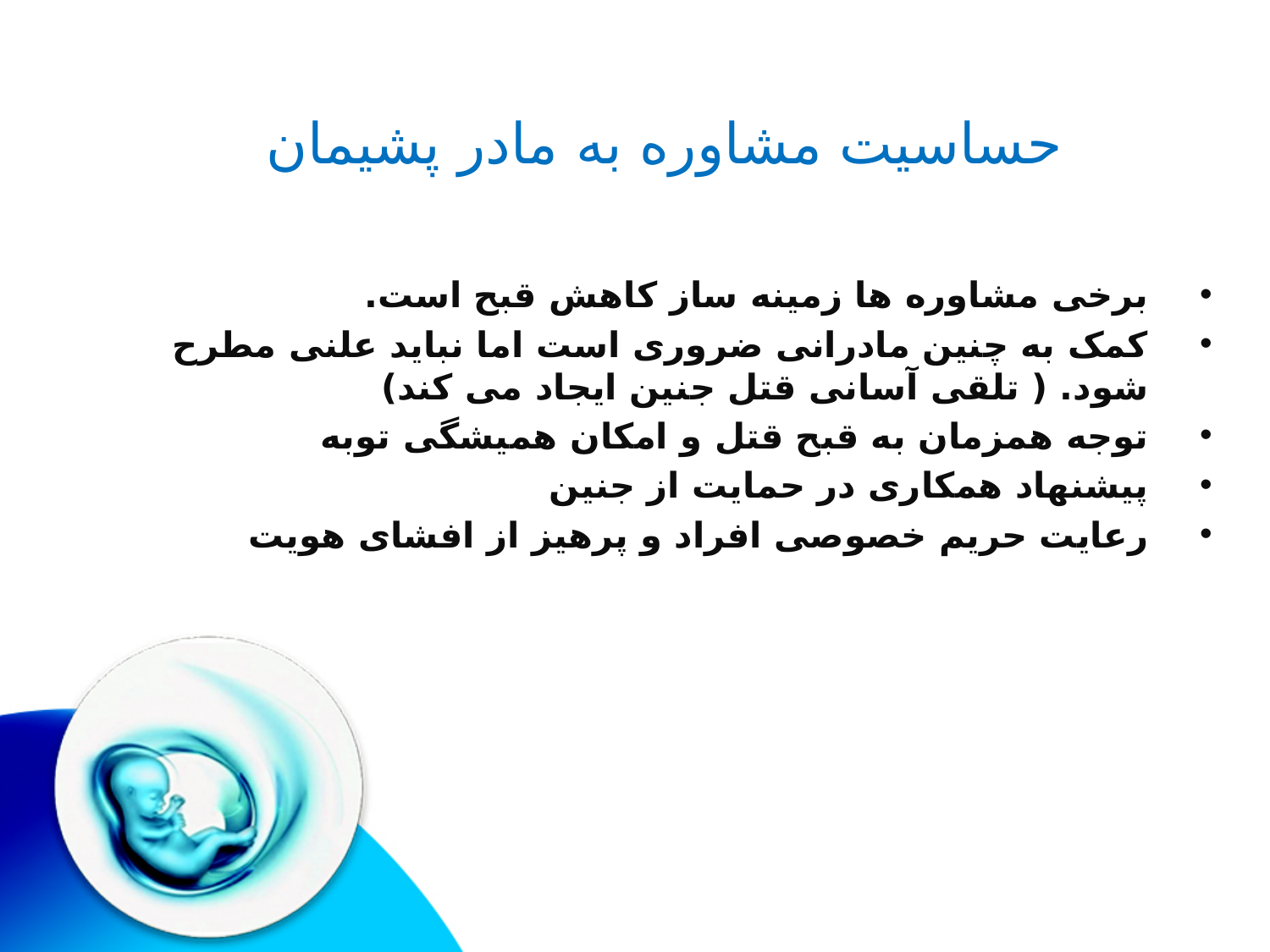

# حساسیت مشاوره به مادر پشیمان
برخی مشاوره ها زمینه ساز کاهش قبح است.
کمک به چنین مادرانی ضروری است اما نباید علنی مطرح شود. ( تلقی آسانی قتل جنین ایجاد می کند)
توجه همزمان به قبح قتل و امکان همیشگی توبه
پیشنهاد همکاری در حمایت از جنین
رعایت حریم خصوصی افراد و پرهیز از افشای هویت